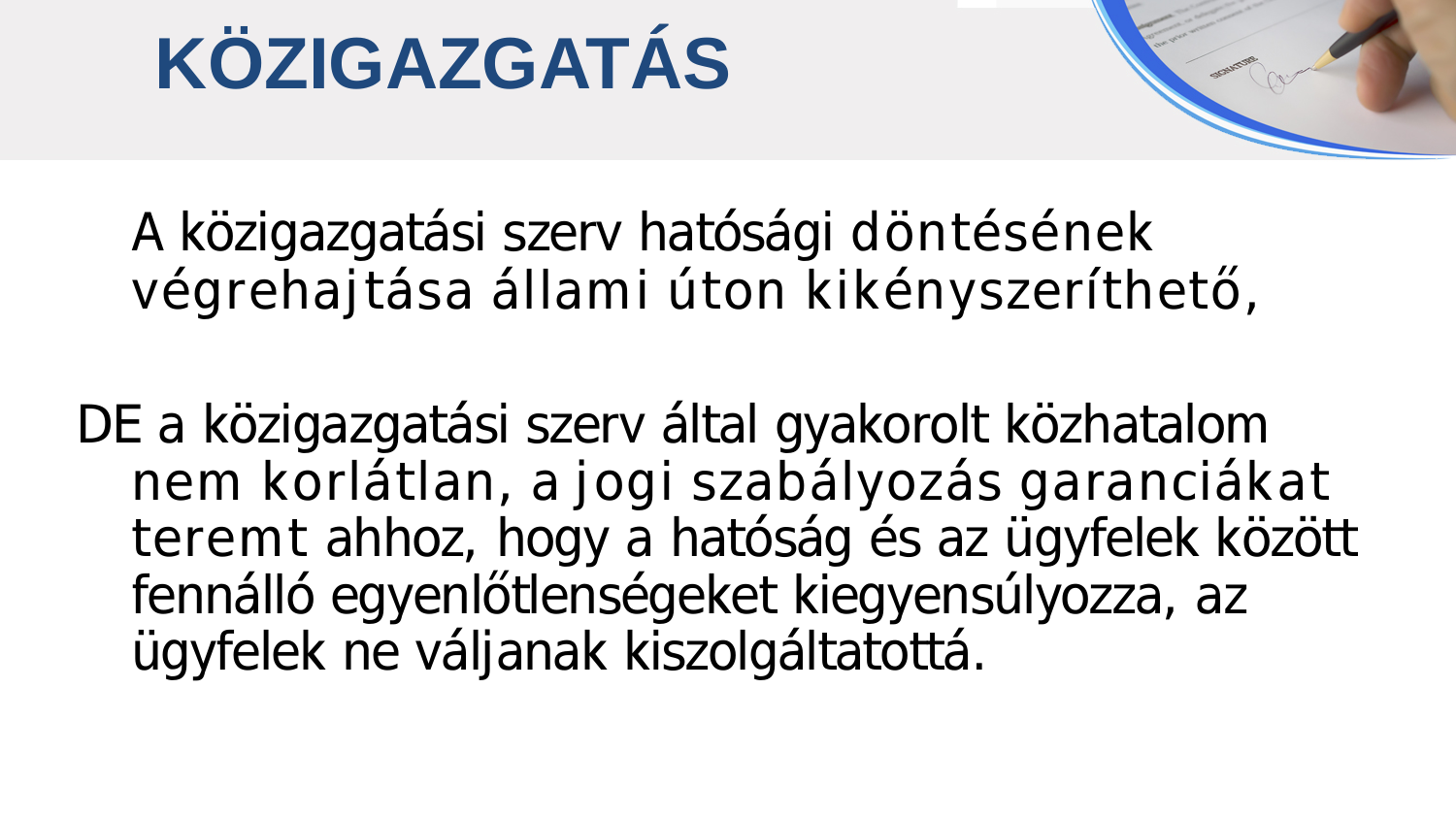

KÖZIGAZGATÁS
	A közigazgatási szerv hatósági döntésének végrehajtása állami úton kikényszeríthető,

DE a közigazgatási szerv által gyakorolt közhatalom nem korlátlan, a jogi szabályozás garanciákat teremt ahhoz, hogy a hatóság és az ügyfelek között fennálló egyenlőtlenségeket kiegyensúlyozza, az ügyfelek ne váljanak kiszolgáltatottá.